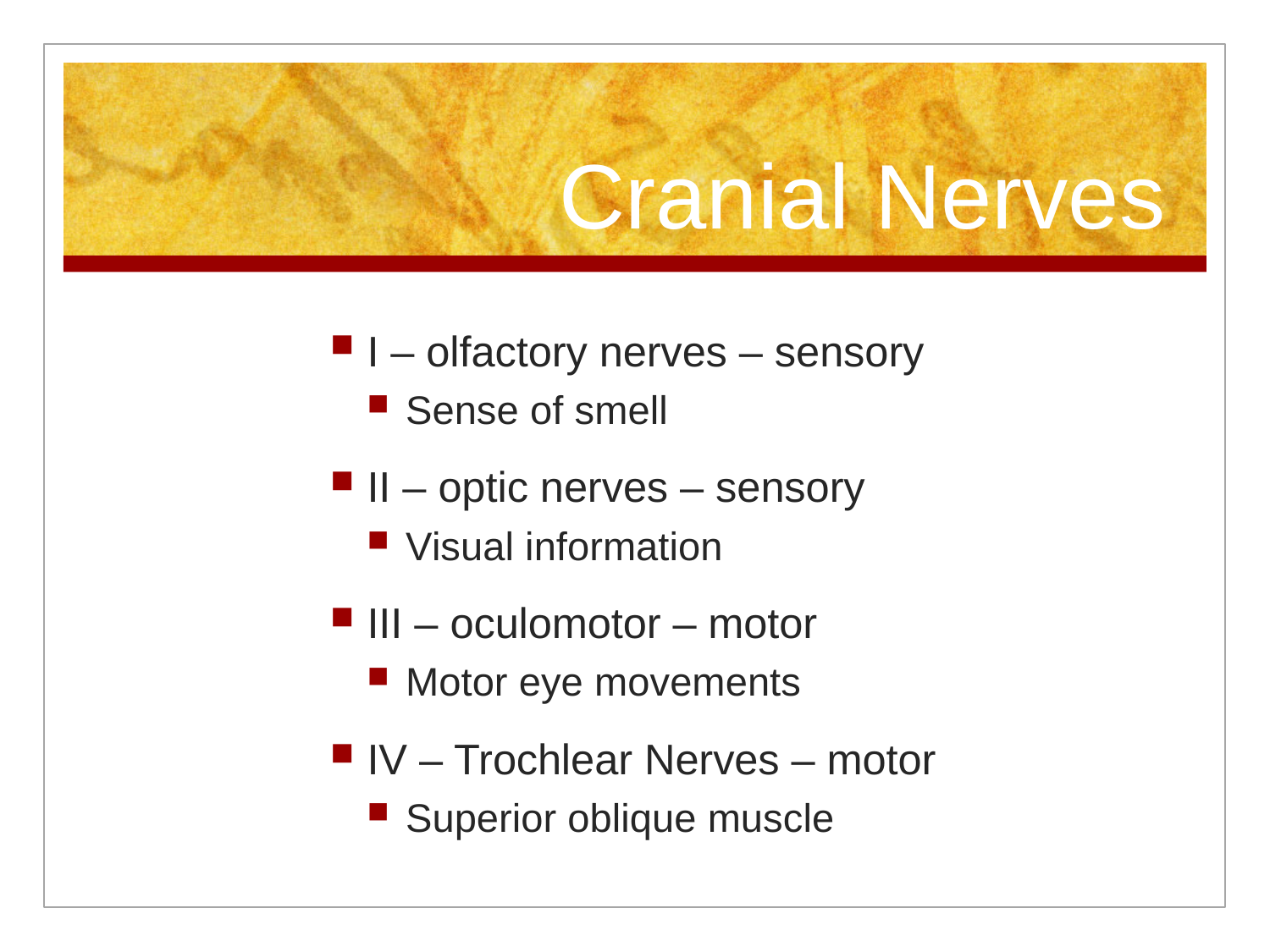

# Cranial Nerves
I – olfactory nerves – sensory
Sense of smell
II – optic nerves – sensory
Visual information
III – oculomotor – motor
Motor eye movements
IV – Trochlear Nerves – motor
Superior oblique muscle